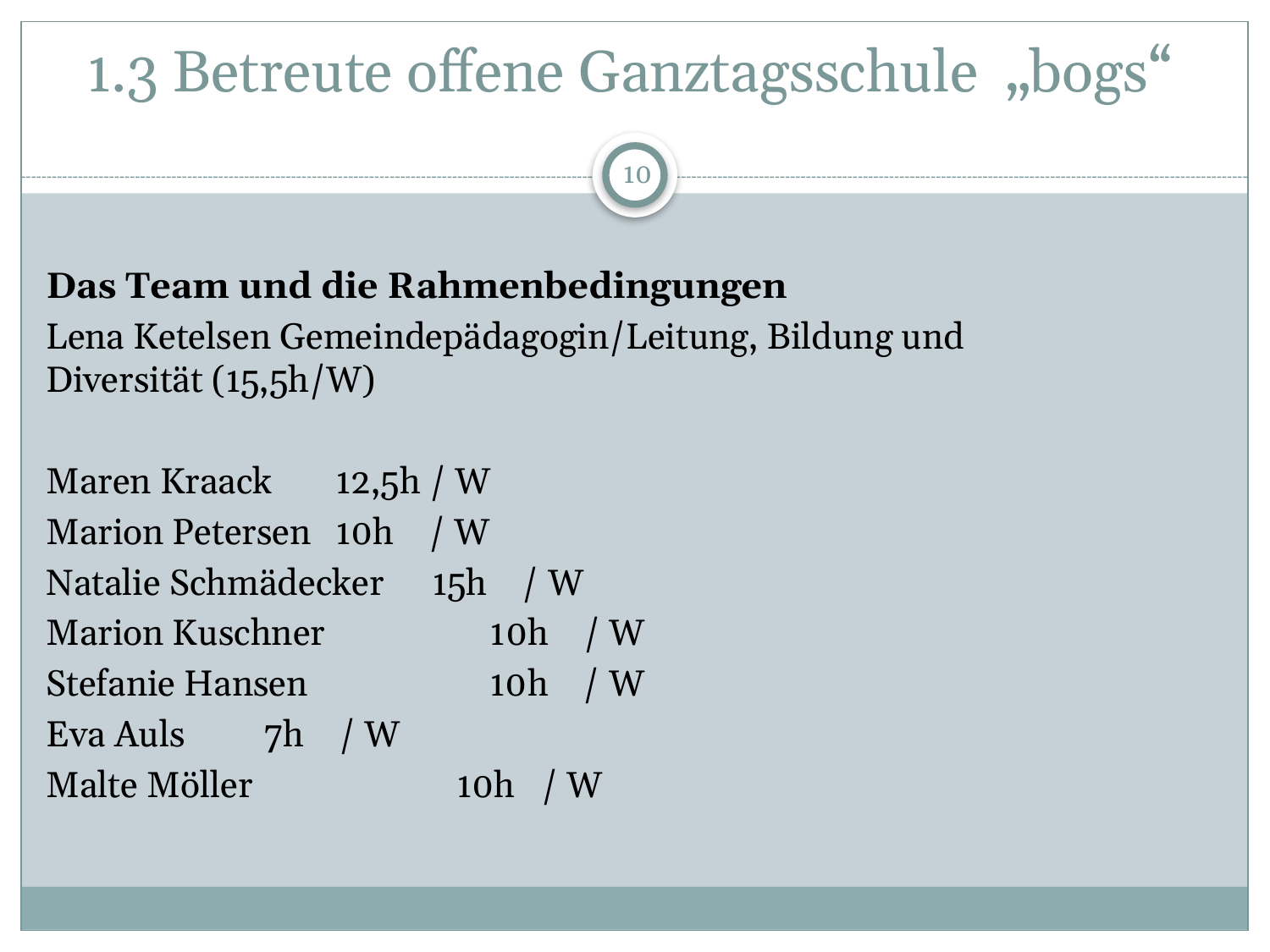

# 1.3 Betreute offene Ganztagsschule  „bogs“
10
Das Team und die Rahmenbedingungen
Lena Ketelsen Gemeindepädagogin/Leitung, Bildung und Diversität (15,5h/W)

Maren Kraack 		12,5h / W
Marion Petersen 		10h    / W
Natalie Schmädecker 	15h    / W
Marion Kuschner                   10h    / W
Stefanie Hansen                     10h    / W
Eva Auls 			   7h    / W
Malte Möller		              10h   / W